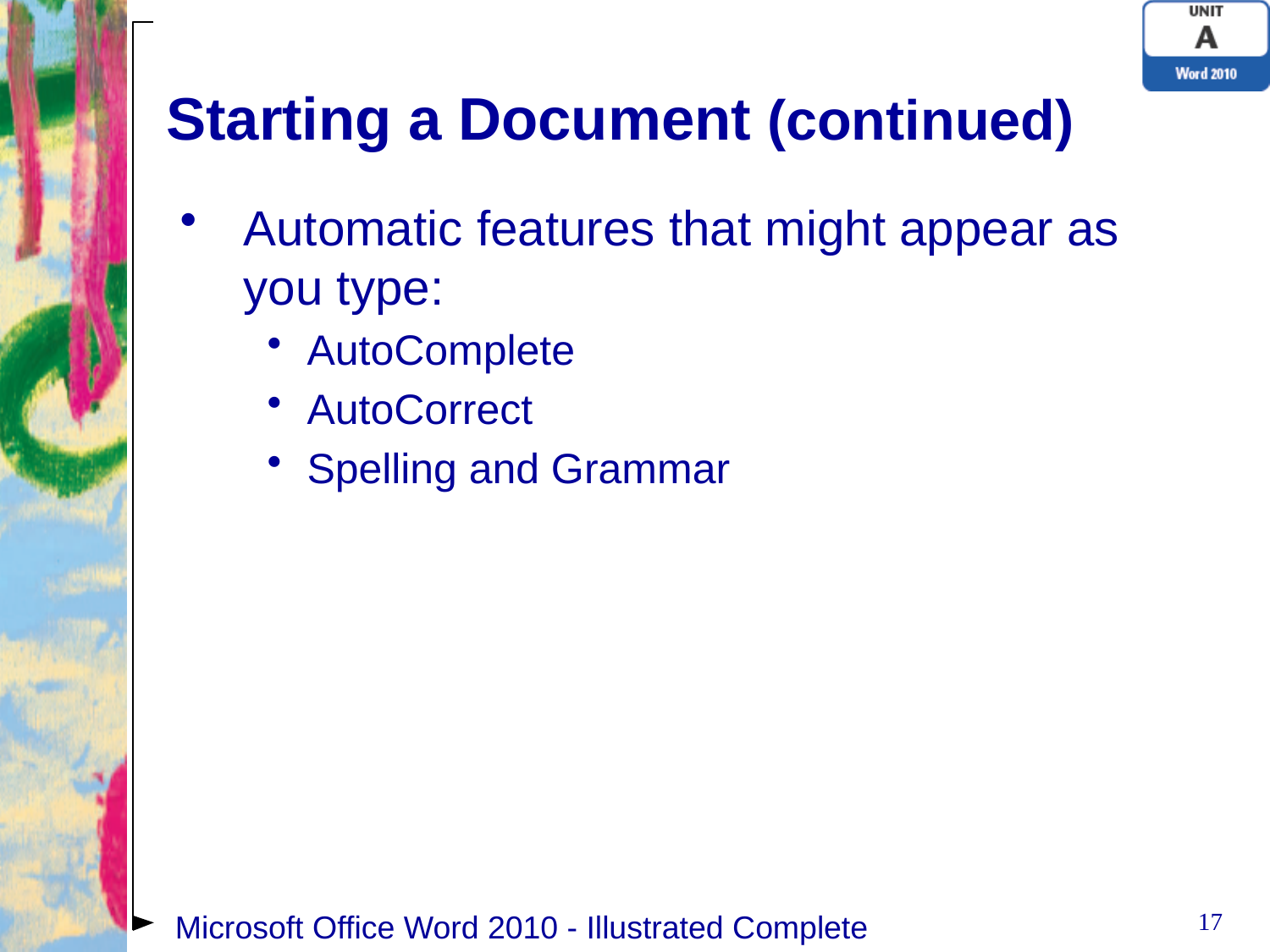

# Starting a Document (continued)
Automatic features that might appear as you type:
AutoComplete
AutoCorrect
Spelling and Grammar

17
Microsoft Office Word 2010 - Illustrated Complete